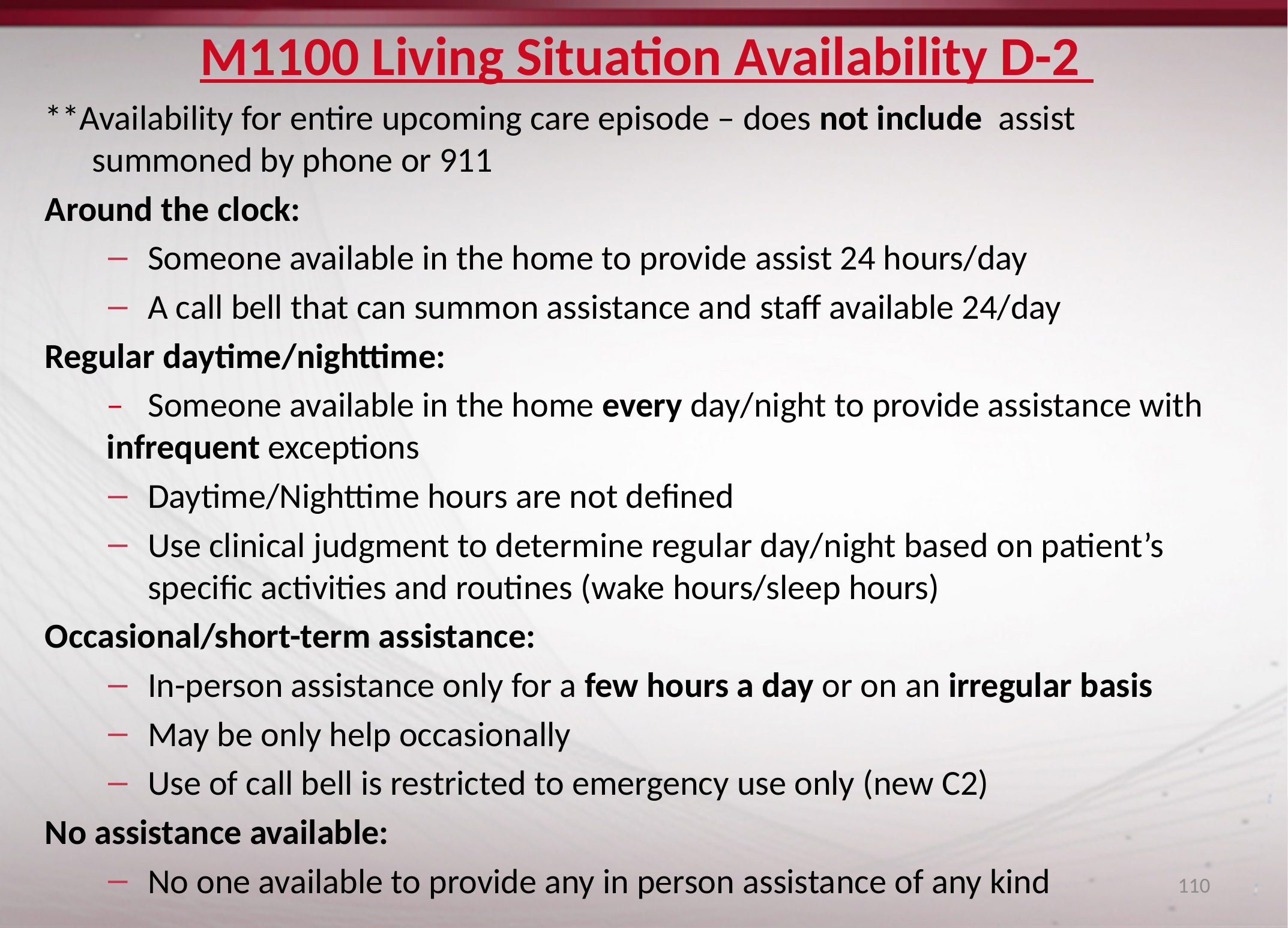

# M1100 Living Situation Availability D-2
**Availability for entire upcoming care episode – does not include  assist summoned by phone or 911
Around the clock:
Someone available in the home to provide assist 24 hours/day
A call bell that can summon assistance and staff available 24/day
Regular daytime/nighttime:
–   Someone available in the home every day/night to provide assistance with infrequent exceptions
Daytime/Nighttime hours are not defined
Use clinical judgment to determine regular day/night based on patient’s specific activities and routines (wake hours/sleep hours)
Occasional/short-term assistance:
In-person assistance only for a few hours a day or on an irregular basis
May be only help occasionally
Use of call bell is restricted to emergency use only (new C2)
No assistance available:
No one available to provide any in person assistance of any kind
110